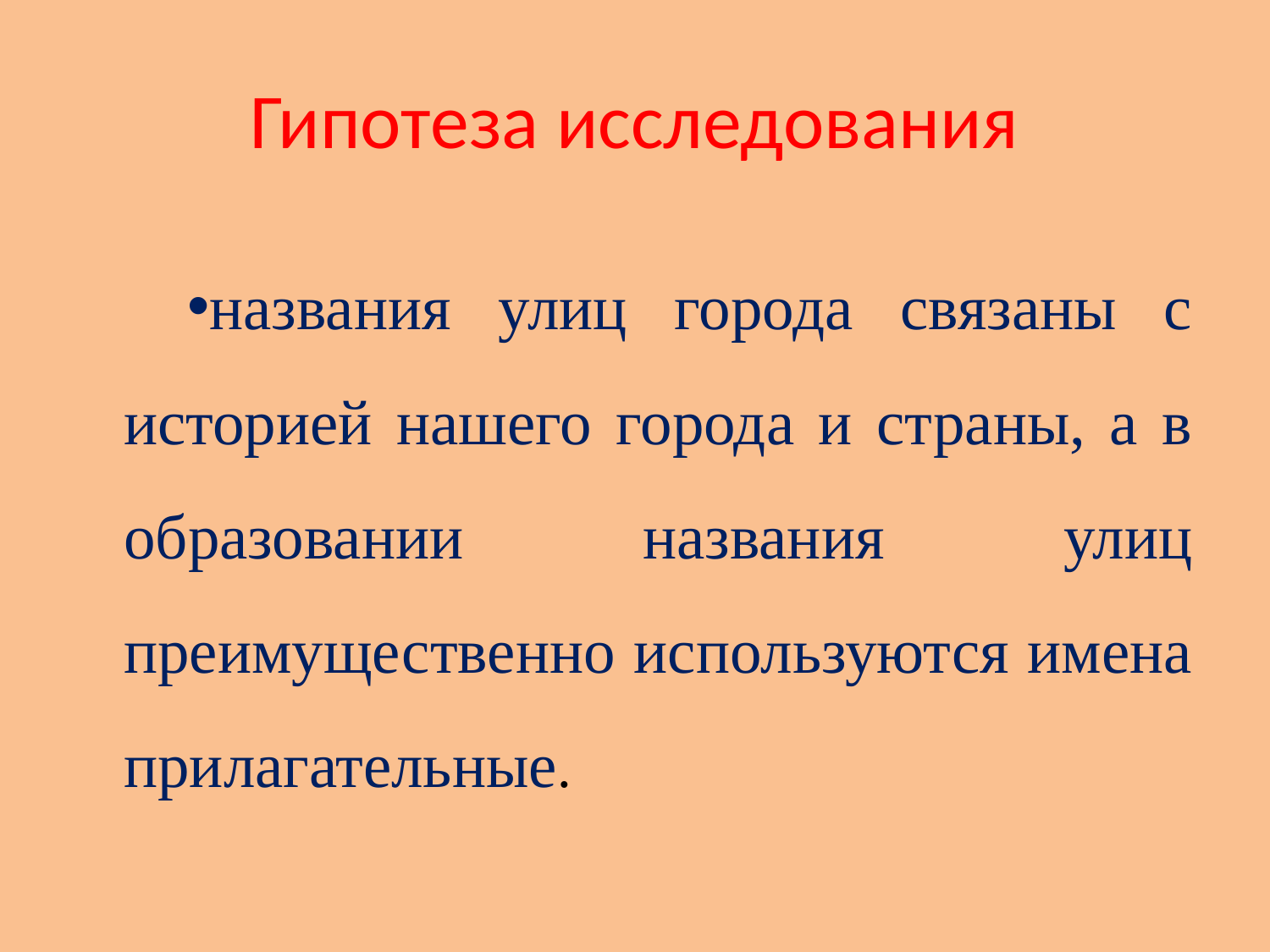

# Гипотеза исследования
названия улиц города связаны с историей нашего города и страны, а в образовании названия улиц преимущественно используются имена прилагательные.